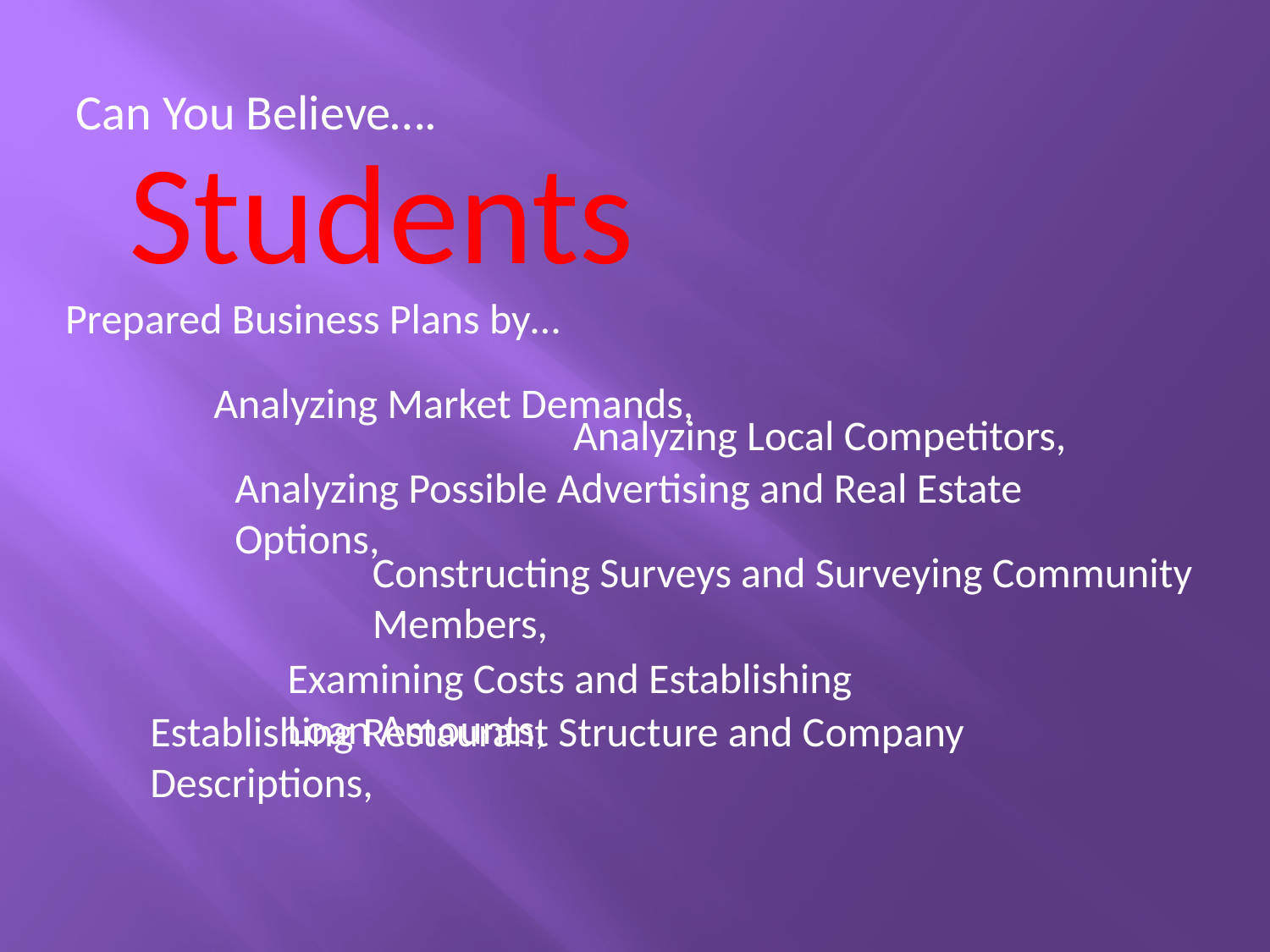

Can You Believe….
Students
Prepared Business Plans by…
Analyzing Market Demands,
Analyzing Local Competitors,
Analyzing Possible Advertising and Real Estate Options,
Constructing Surveys and Surveying Community Members,
Examining Costs and Establishing Loan Amounts,
Establishing Restaurant Structure and Company Descriptions,